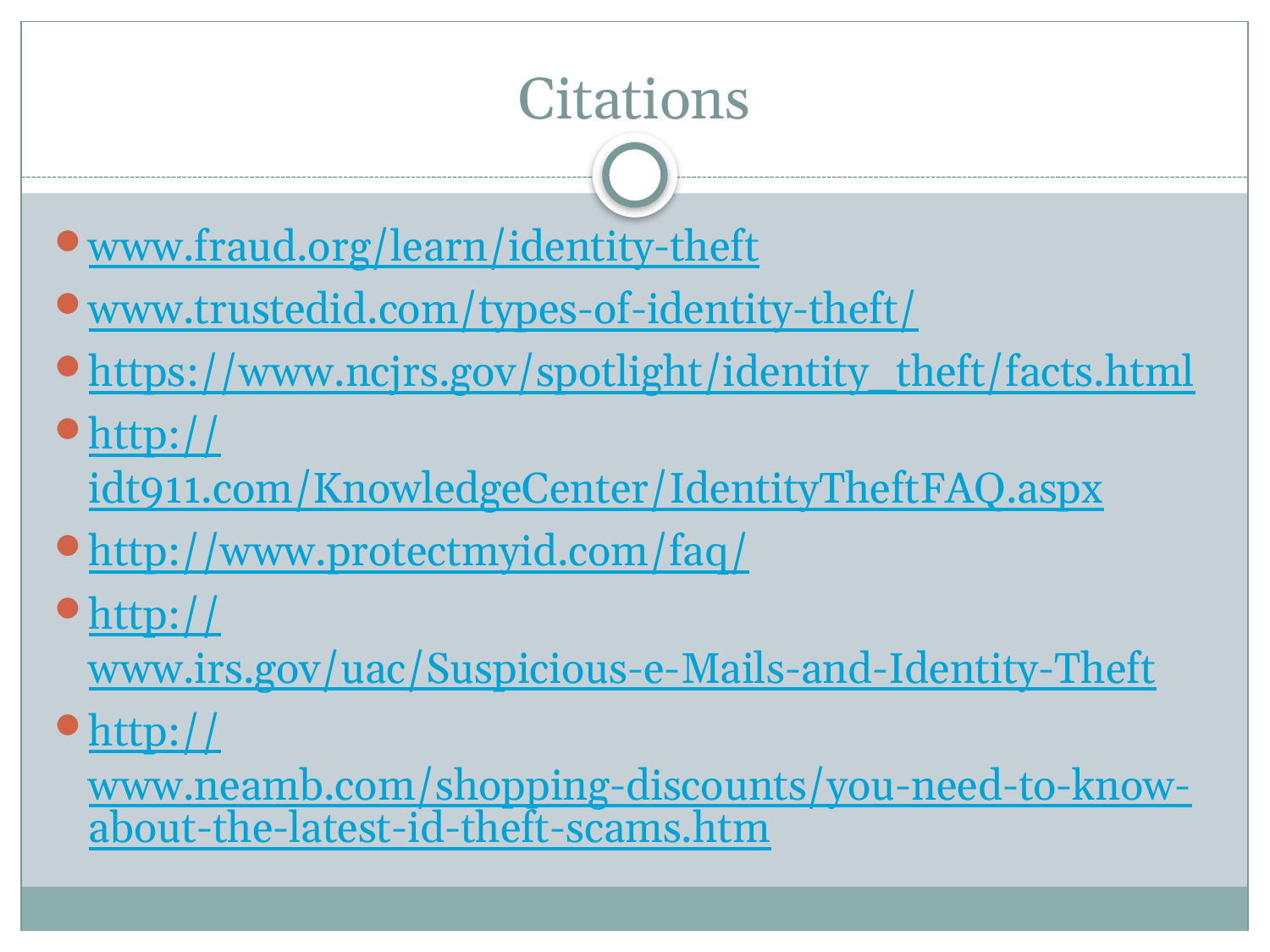

# Citations
www.fraud.org/learn/identity-theft
www.trustedid.com/types-of-identity-theft/
https://www.ncjrs.gov/spotlight/identity_theft/facts.html
http://idt911.com/KnowledgeCenter/IdentityTheftFAQ.aspx
http://www.protectmyid.com/faq/
http://www.irs.gov/uac/Suspicious-e-Mails-and-Identity-Theft
http://www.neamb.com/shopping-discounts/you-need-to-know-about-the-latest-id-theft-scams.htm